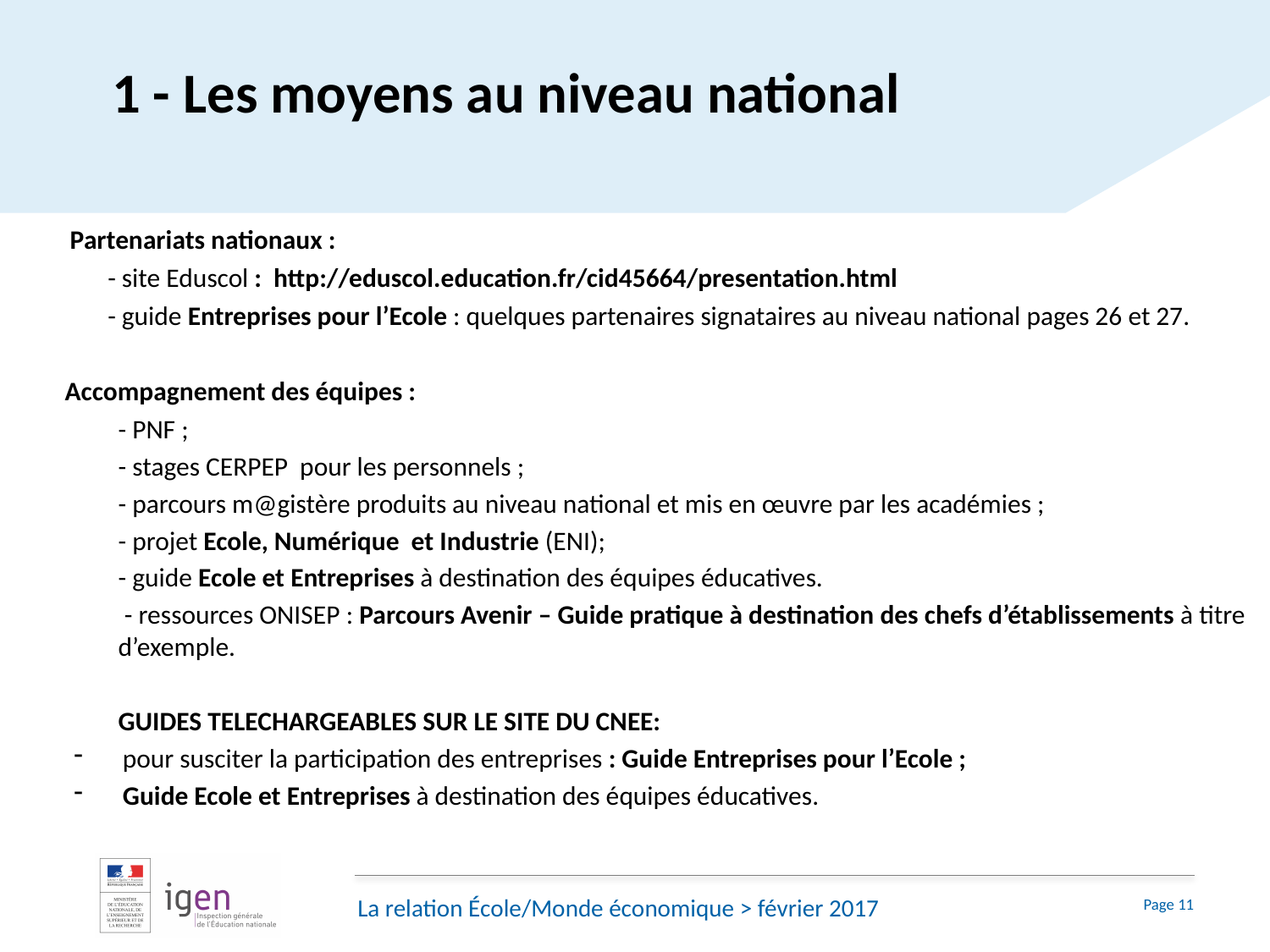

# 1 - Les moyens au niveau national
 Partenariats nationaux :
- site Eduscol :  http://eduscol.education.fr/cid45664/presentation.html
- guide Entreprises pour l’Ecole : quelques partenaires signataires au niveau national pages 26 et 27.

Accompagnement des équipes :
- PNF ;
- stages CERPEP  pour les personnels ;
- parcours m@gistère produits au niveau national et mis en œuvre par les académies ;
- projet Ecole, Numérique  et Industrie (ENI);
- guide Ecole et Entreprises à destination des équipes éducatives.
 - ressources ONISEP : Parcours Avenir – Guide pratique à destination des chefs d’établissements à titre d’exemple.

GUIDES TELECHARGEABLES SUR LE SITE DU CNEE:
 pour susciter la participation des entreprises : Guide Entreprises pour l’Ecole ;
 Guide Ecole et Entreprises à destination des équipes éducatives.